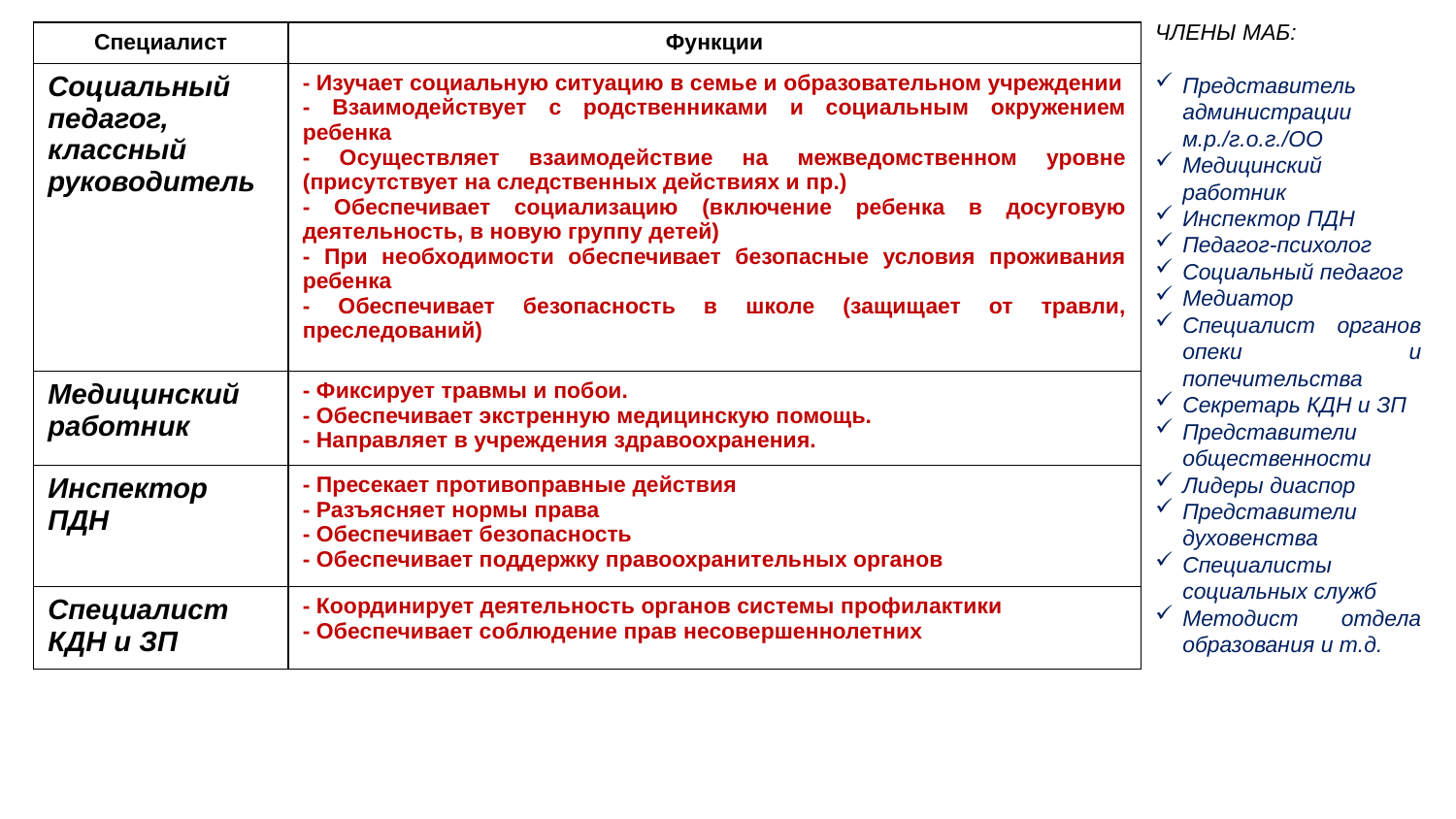

ЧЛЕНЫ МАБ:

Представитель администрации м.р./г.о.г./ОО
Медицинский работник
Инспектор ПДН
Педагог-психолог
Социальный педагог
Медиатор
Специалист органов опеки и попечительства
Секретарь КДН и ЗП
Представители общественности
Лидеры диаспор
Представители духовенства
Специалисты социальных служб
Методист отдела образования и т.д.

| Специалист | Функции |
| --- | --- |
| Социальный педагог, классный руководитель | - Изучает социальную ситуацию в семье и образовательном учреждении - Взаимодействует с родственниками и социальным окружением ребенка - Осуществляет взаимодействие на межведомственном уровне (присутствует на следственных действиях и пр.) - Обеспечивает социализацию (включение ребенка в досуговую деятельность, в новую группу детей) - При необходимости обеспечивает безопасные условия проживания ребенка - Обеспечивает безопасность в школе (защищает от травли, преследований) |
| Медицинский работник | - Фиксирует травмы и побои. - Обеспечивает экстренную медицинскую помощь. - Направляет в учреждения здравоохранения. |
| Инспектор ПДН | - Пресекает противоправные действия - Разъясняет нормы права - Обеспечивает безопасность - Обеспечивает поддержку правоохранительных органов |
| Специалист КДН и ЗП | - Координирует деятельность органов системы профилактики - Обеспечивает соблюдение прав несовершеннолетних |
12